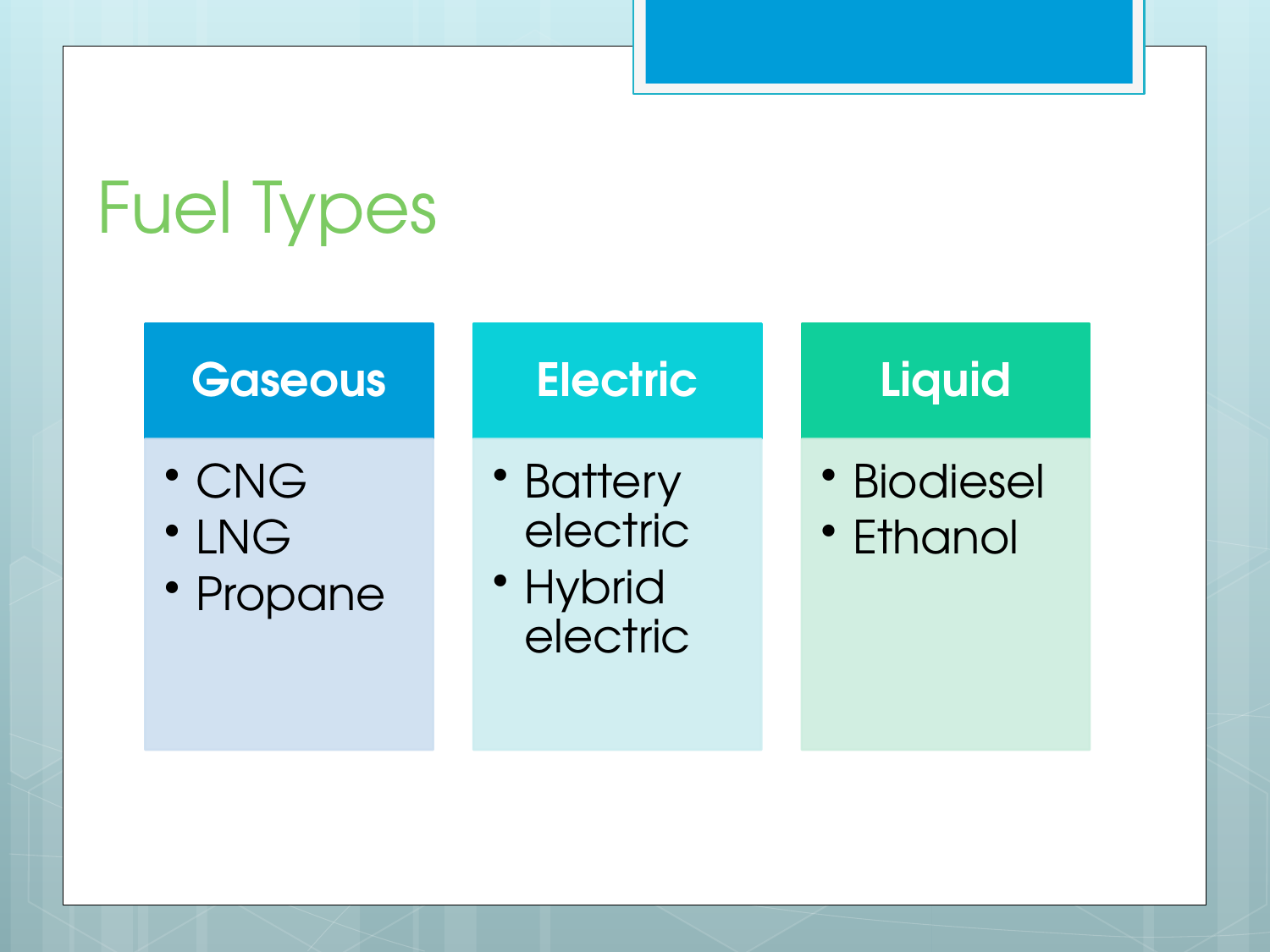

# Fuel Types
Gaseous
CNG
LNG
Propane
Electric
Battery electric
Hybrid electric
Liquid
Biodiesel
Ethanol